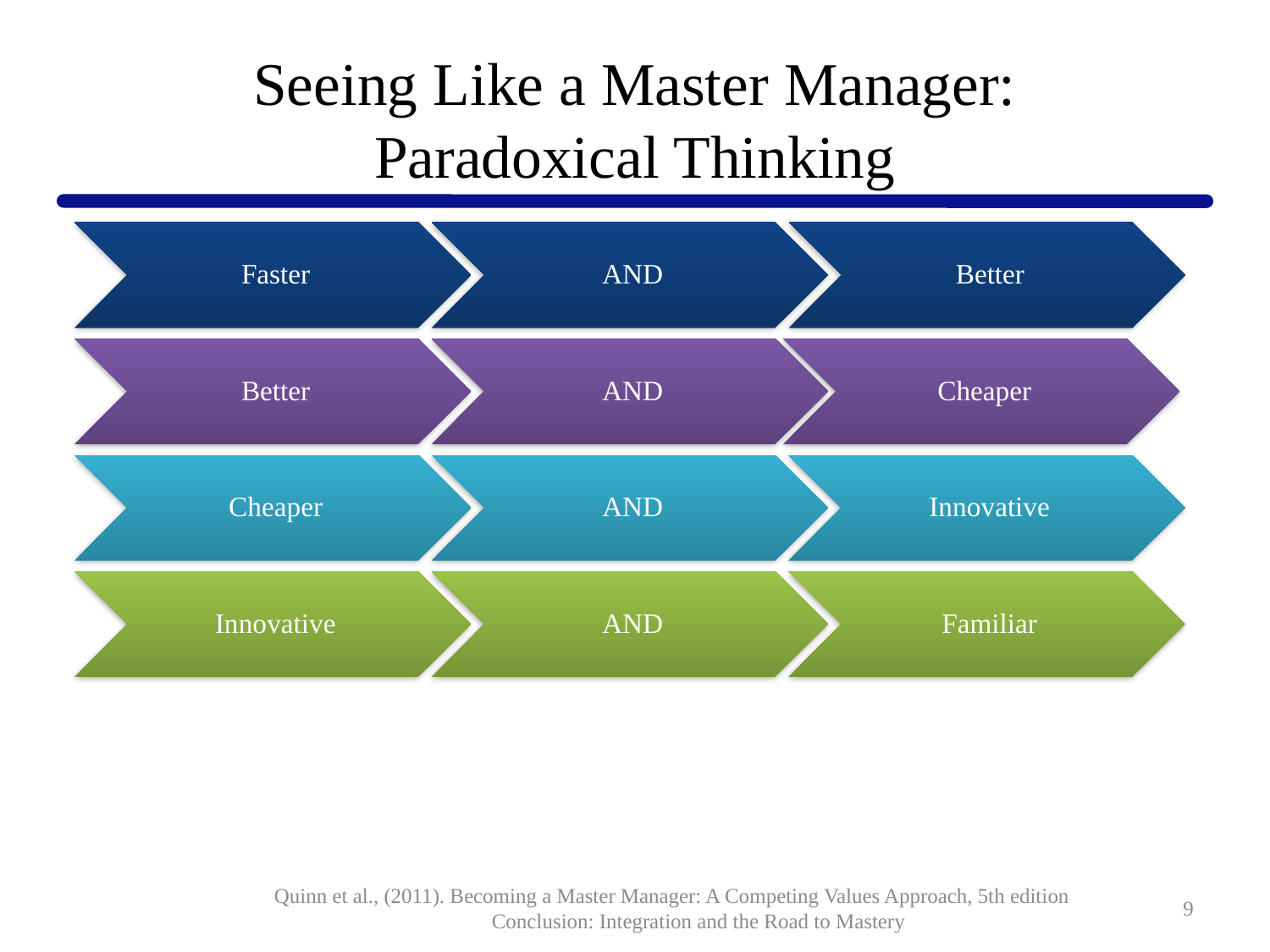

# Seeing Like a Master Manager: Paradoxical Thinking
Faster
AND
Better
Better
AND
Cheaper
Cheaper
AND
Innovative
Innovative
AND
Familiar
Quinn et al., (2011). Becoming a Master Manager: A Competing Values Approach, 5th edition           Conclusion: Integration and the Road to Mastery
9